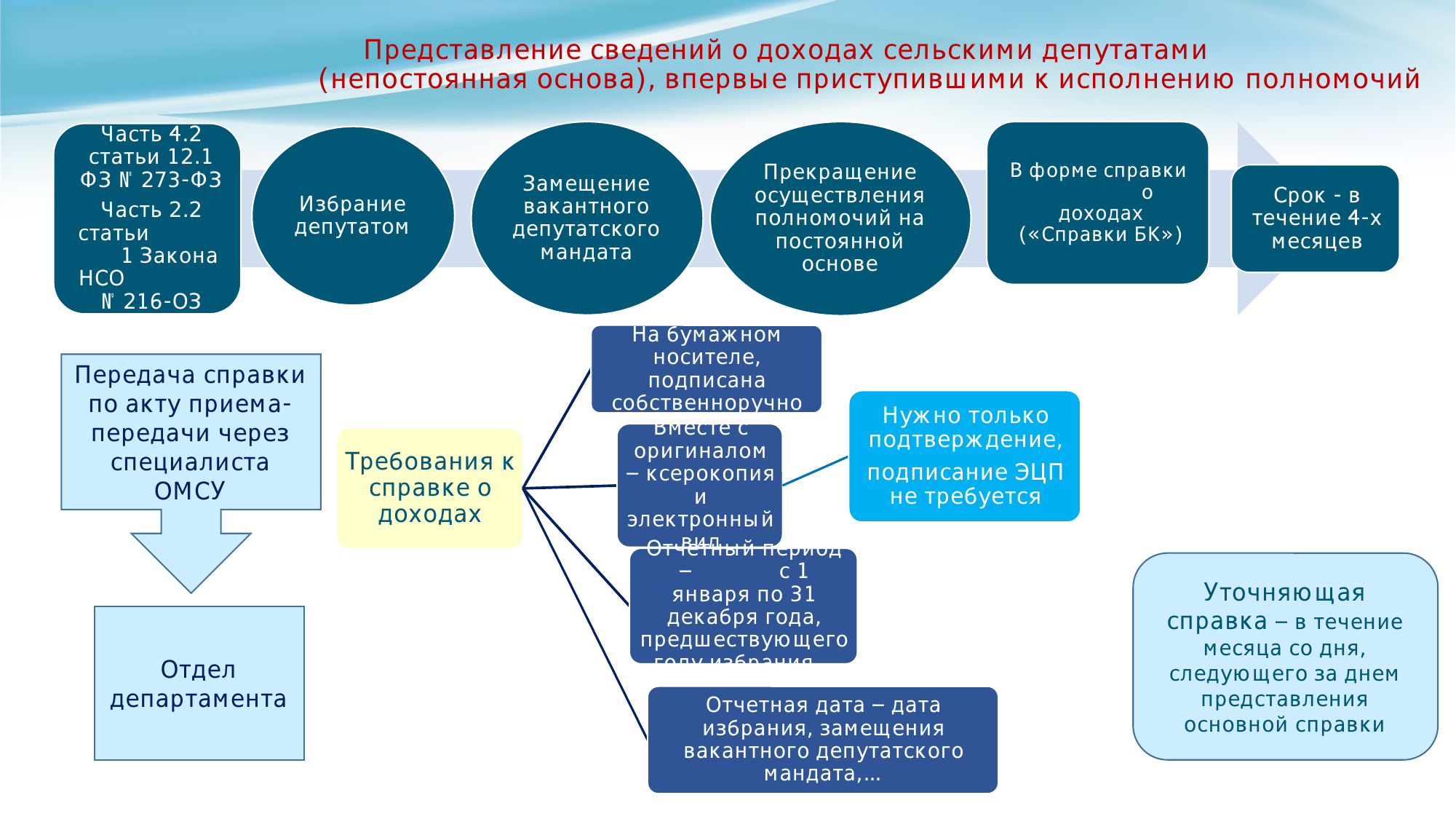

# Представление сведений о доходах сельскими депутатами                      (непостоянная основа), впервые приступившими к исполнению полномочий

Часть 4.2 статьи 12.1 ФЗ № 273-ФЗ
Часть 2.2 статьи                   1 Закона НСО                 № 216-ОЗ

Избрание депутатом
Замещение вакантного депутатского мандата
Прекращение осуществления полномочий на постоянной основе
В форме справки                  о доходах («Справки БК»)
Срок - в течение 4-х месяцев
Требования к справке о доходах

На бумажном носителе, подписана собственноручно

Вместе с оригиналом – ксерокопия и электронный вид

Нужно только подтверждение,
подписание ЭЦП не требуется

Отчетный период –              с 1 января по 31 декабря года, предшествующего году избрания…

Отчетная дата – дата избрания, замещения вакантного депутатского мандата,…
Передача справки по акту приема-передачи через специалиста ОМСУ
Уточняющая справка – в течение месяца со дня, следующего за днем представления основной справки
Отдел департамента